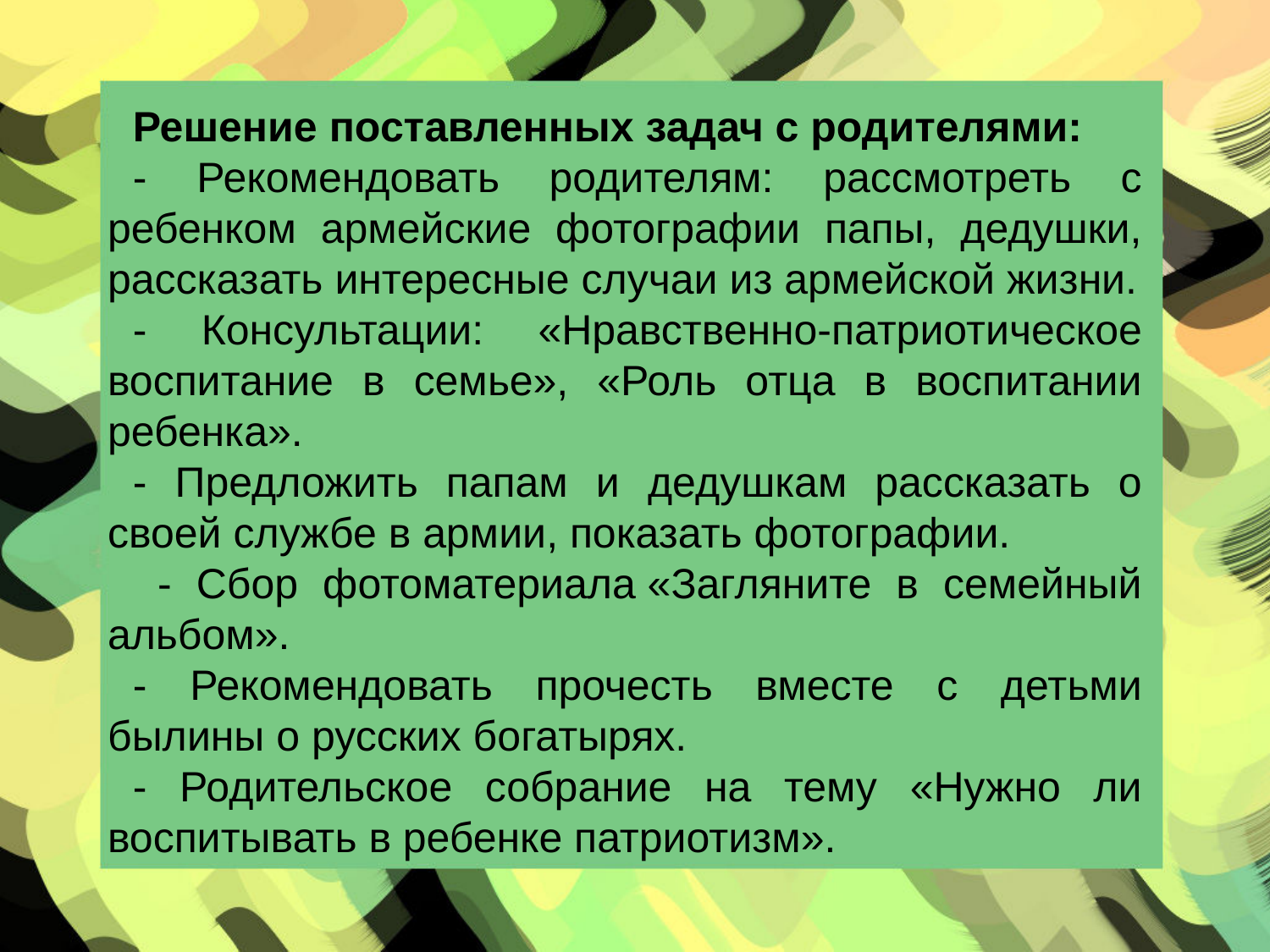

Решение поставленных задач с родителями:
- Рекомендовать родителям: рассмотреть с ребенком армейские фотографии папы, дедушки, рассказать интересные случаи из армейской жизни.
- Консультации: «Нравственно-патриотическое воспитание в семье», «Роль отца в воспитании ребенка».
- Предложить папам и дедушкам рассказать о своей службе в армии, показать фотографии.
 - Сбор фотоматериала «Загляните в семейный альбом».
- Рекомендовать прочесть вместе с детьми былины о русских богатырях.
- Родительское собрание на тему «Нужно ли воспитывать в ребенке патриотизм».